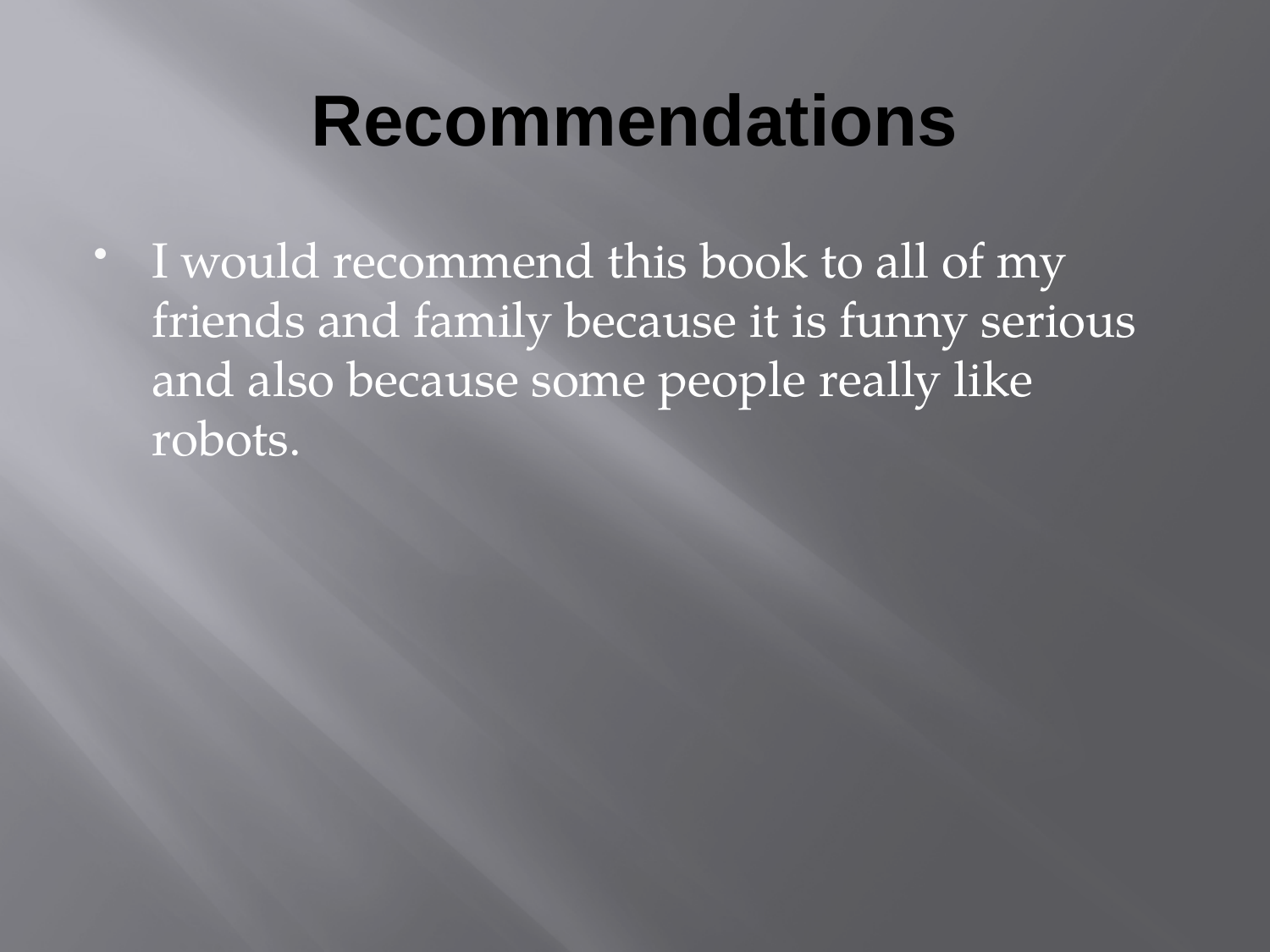

# Recommendations
I would recommend this book to all of my friends and family because it is funny serious and also because some people really like robots.